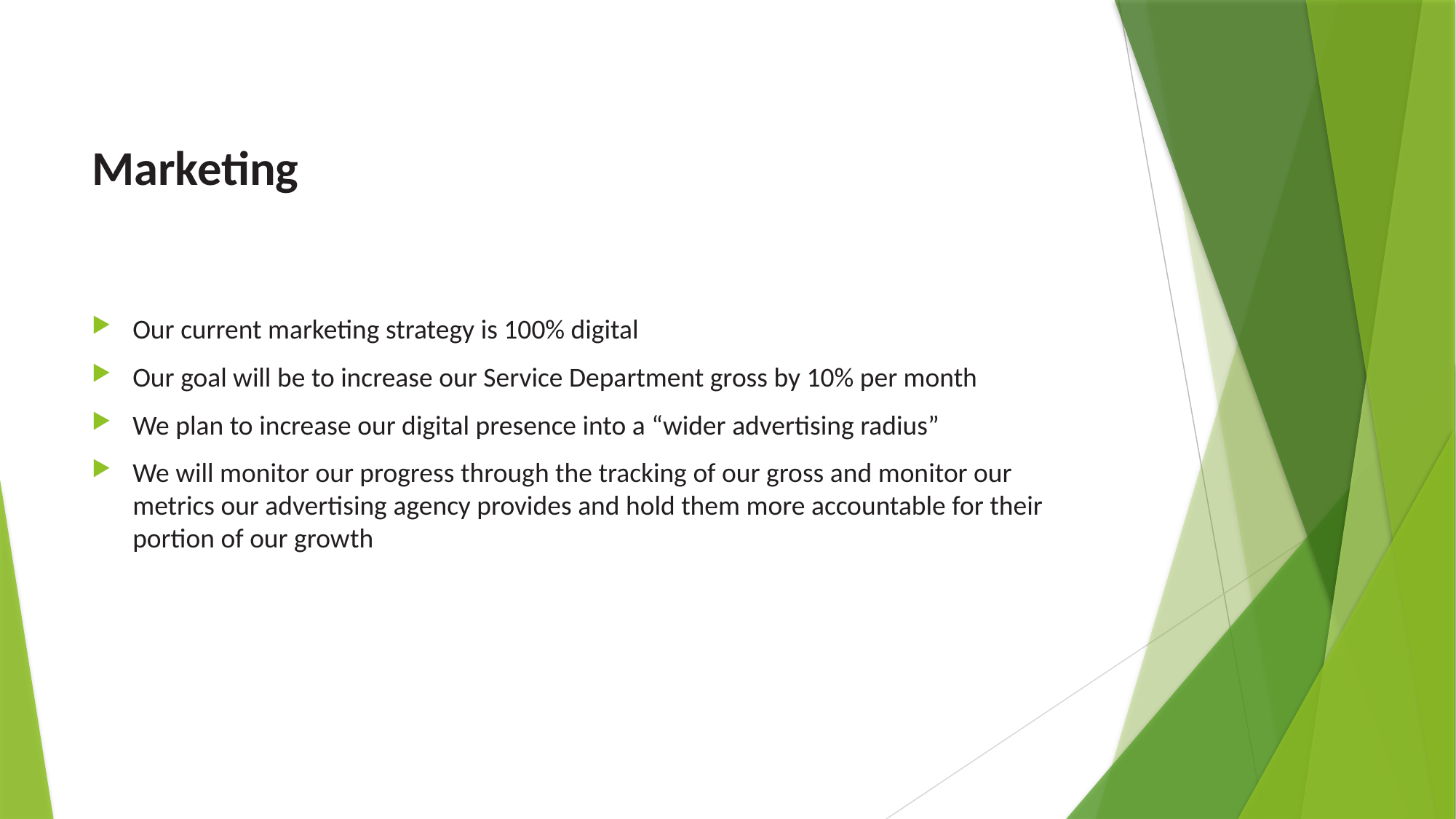

# Marketing

Our current marketing strategy is 100% digital
Our goal will be to increase our Service Department gross by 10% per month
We plan to increase our digital presence into a “wider advertising radius”
We will monitor our progress through the tracking of our gross and monitor our metrics our advertising agency provides and hold them more accountable for their portion of our growth